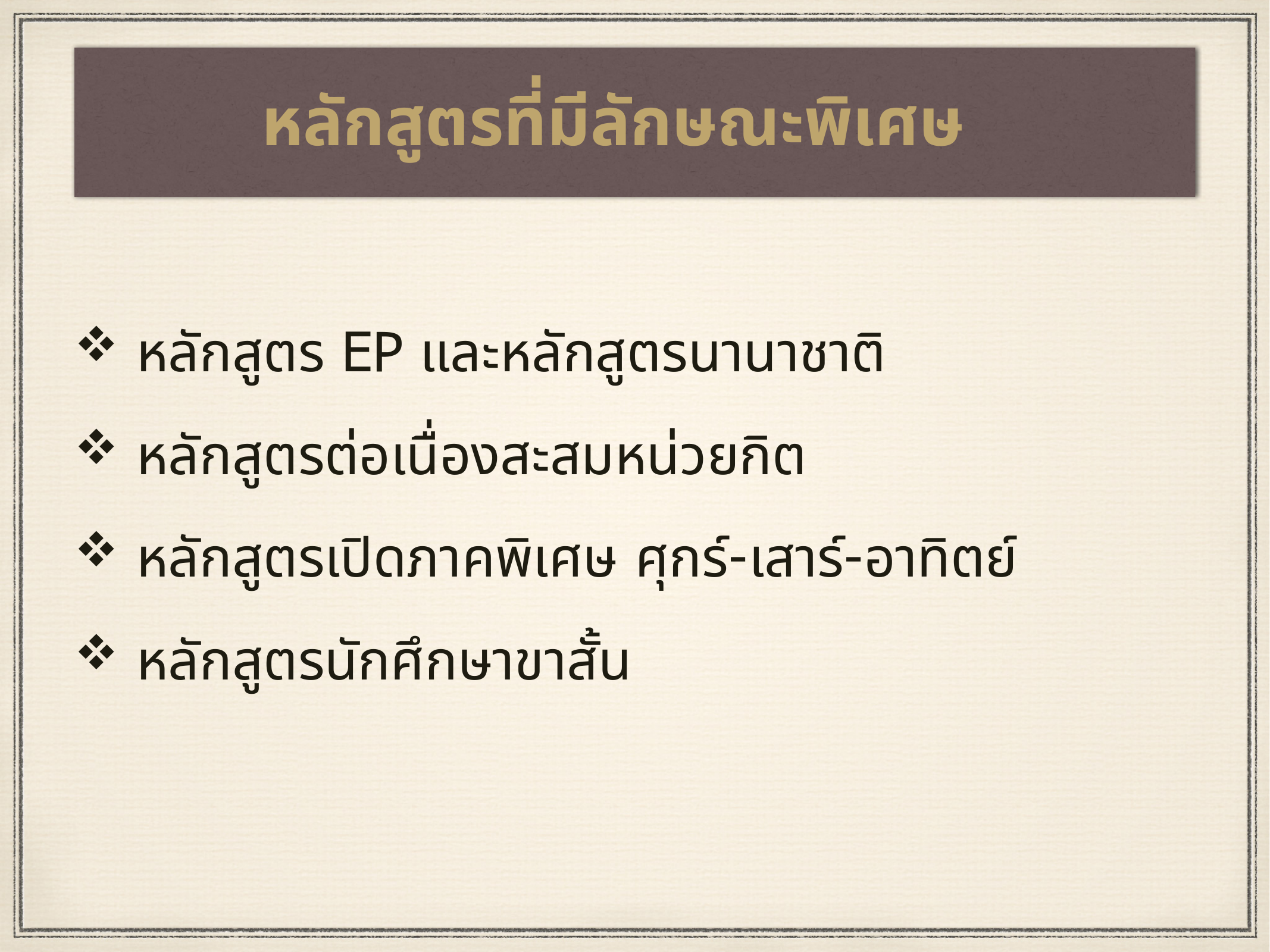

หลักสูตรที่มีลักษณะพิเศษ
 หลักสูตร EP และหลักสูตรนานาชาติ
 หลักสูตรต่อเนื่องสะสมหน่วยกิต
 หลักสูตรเปิดภาคพิเศษ ศุกร์-เสาร์-อาทิตย์
 หลักสูตรนักศึกษาขาสั้น